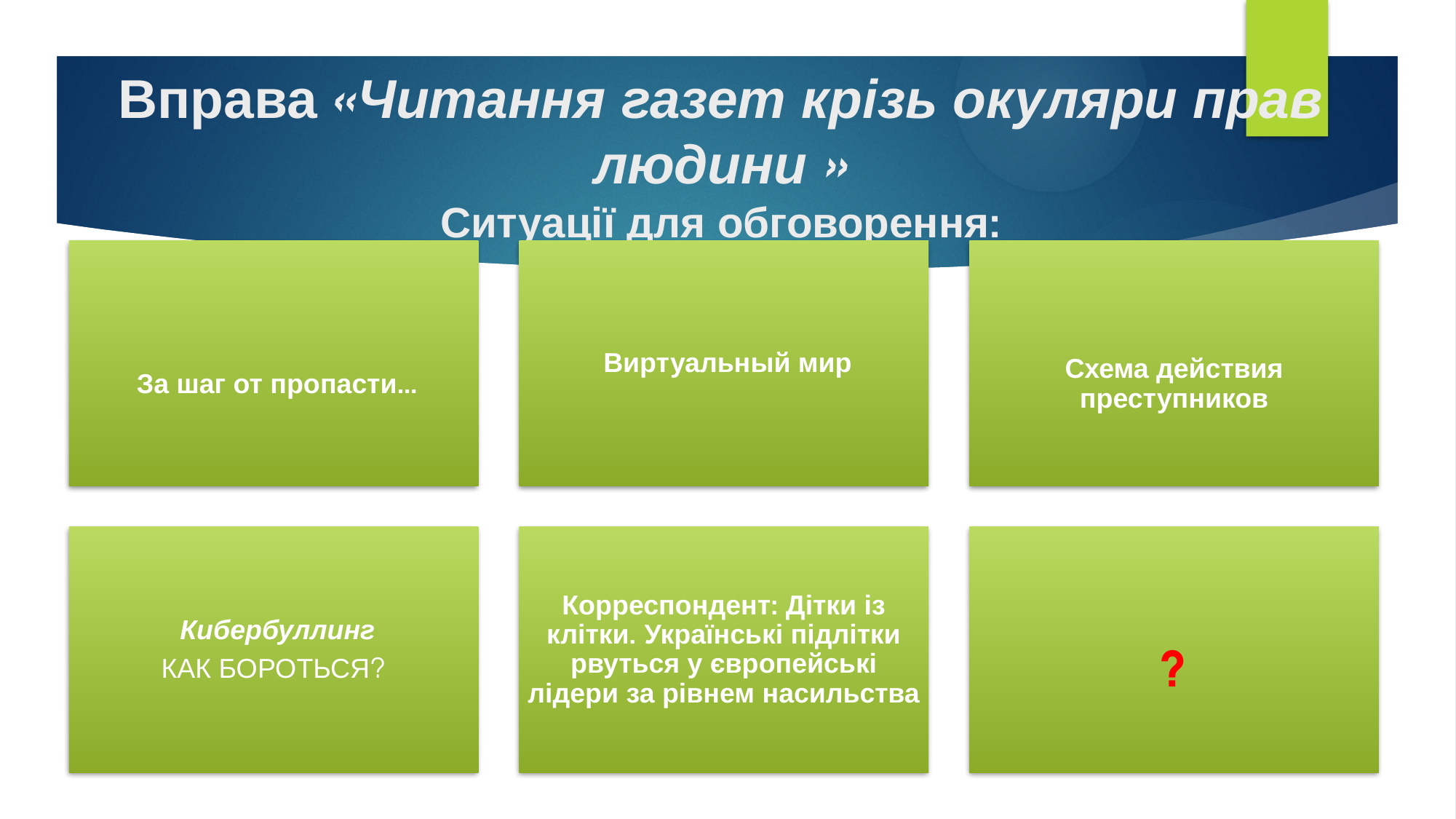

# Вправа «Читання газет крізь окуляри прав людини » Ситуації для обговорення:

 За шаг от пропасти…
 Виртуальный мир

Схема действия преступников
 Кибербуллинг
КАК БОРОТЬСЯ?
Корреспондент: Дітки із клітки. Українські підлітки рвуться у європейські лідери за рівнем насильства

?